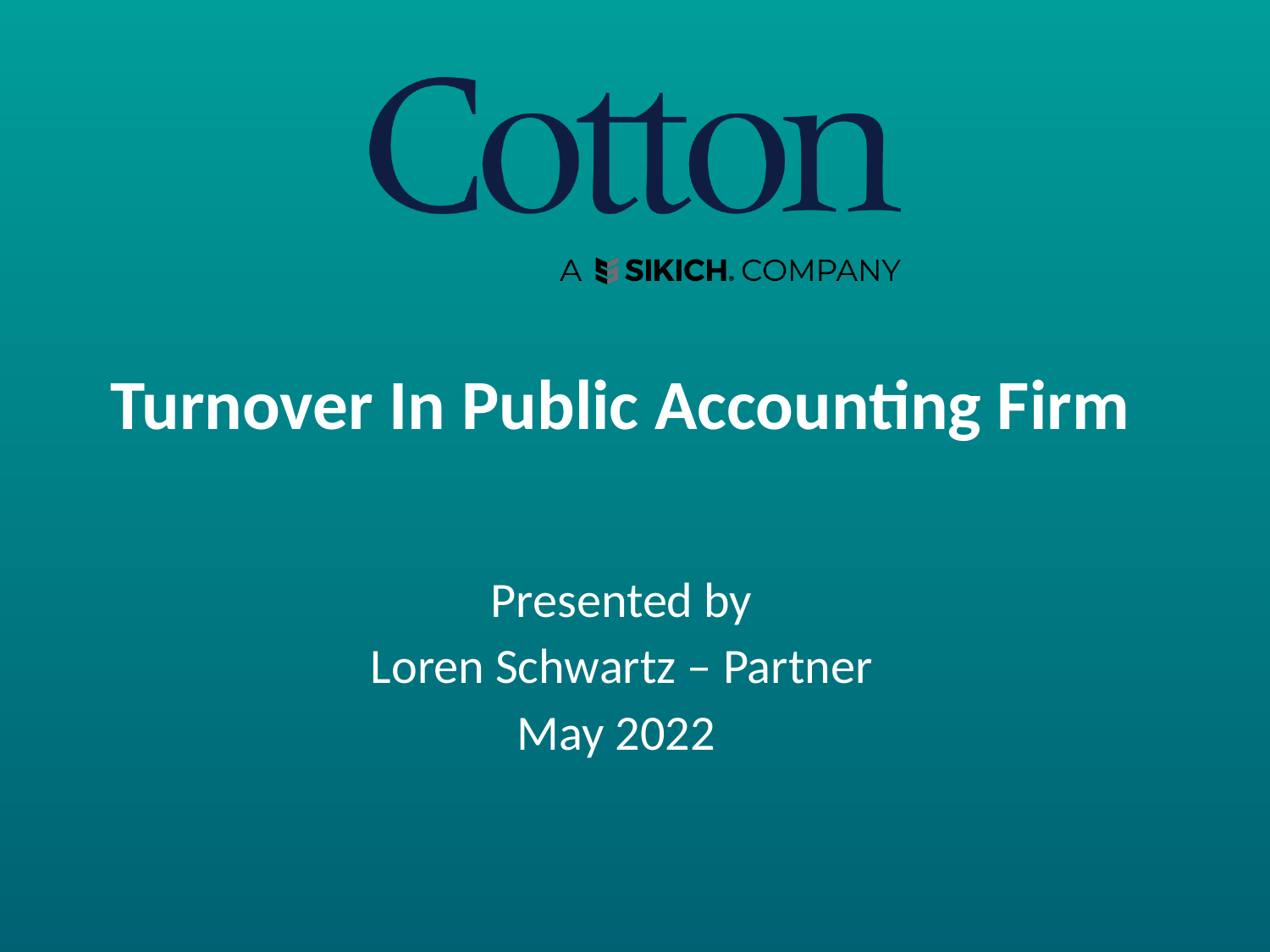

Turnover In Public Accounting Firm

Presented by
Loren Schwartz – Partner
May 2022